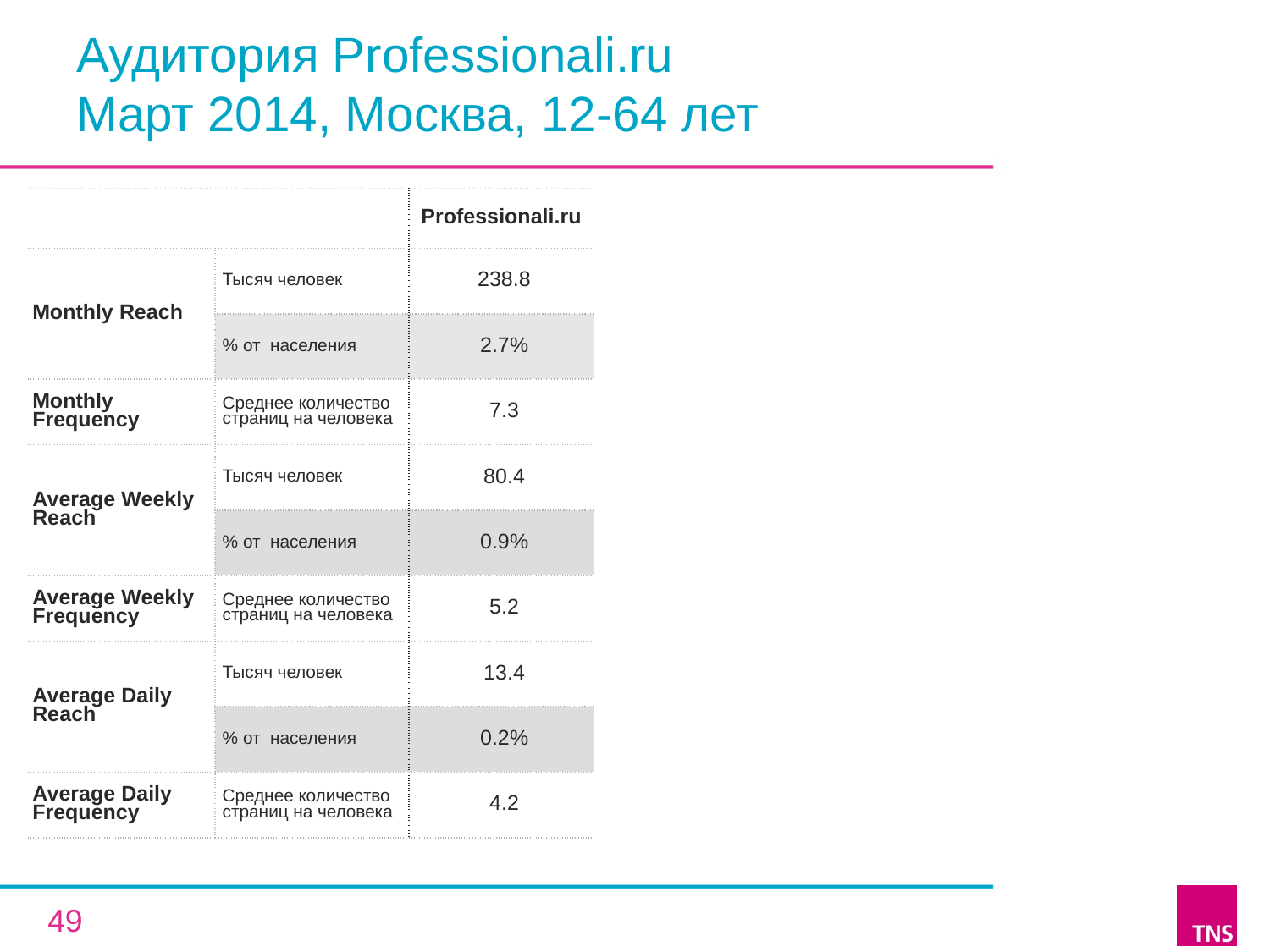

# Аудитория Professionali.ru Март 2014, Москва, 12-64 лет
|  |  | Professionali.ru |
| --- | --- | --- |
| Monthly Reach | Тысяч человек | 238.8 |
|  | % от населения | 2.7% |
| Monthly Frequency | Среднее количество страниц на человека | 7.3 |
| Average Weekly Reach | Тысяч человек | 80.4 |
|  | % от населения | 0.9% |
| Average Weekly Frequency | Среднее количество страниц на человека | 5.2 |
| Average Daily Reach | Тысяч человек | 13.4 |
|  | % от населения | 0.2% |
| Average Daily Frequency | Среднее количество страниц на человека | 4.2 |

49